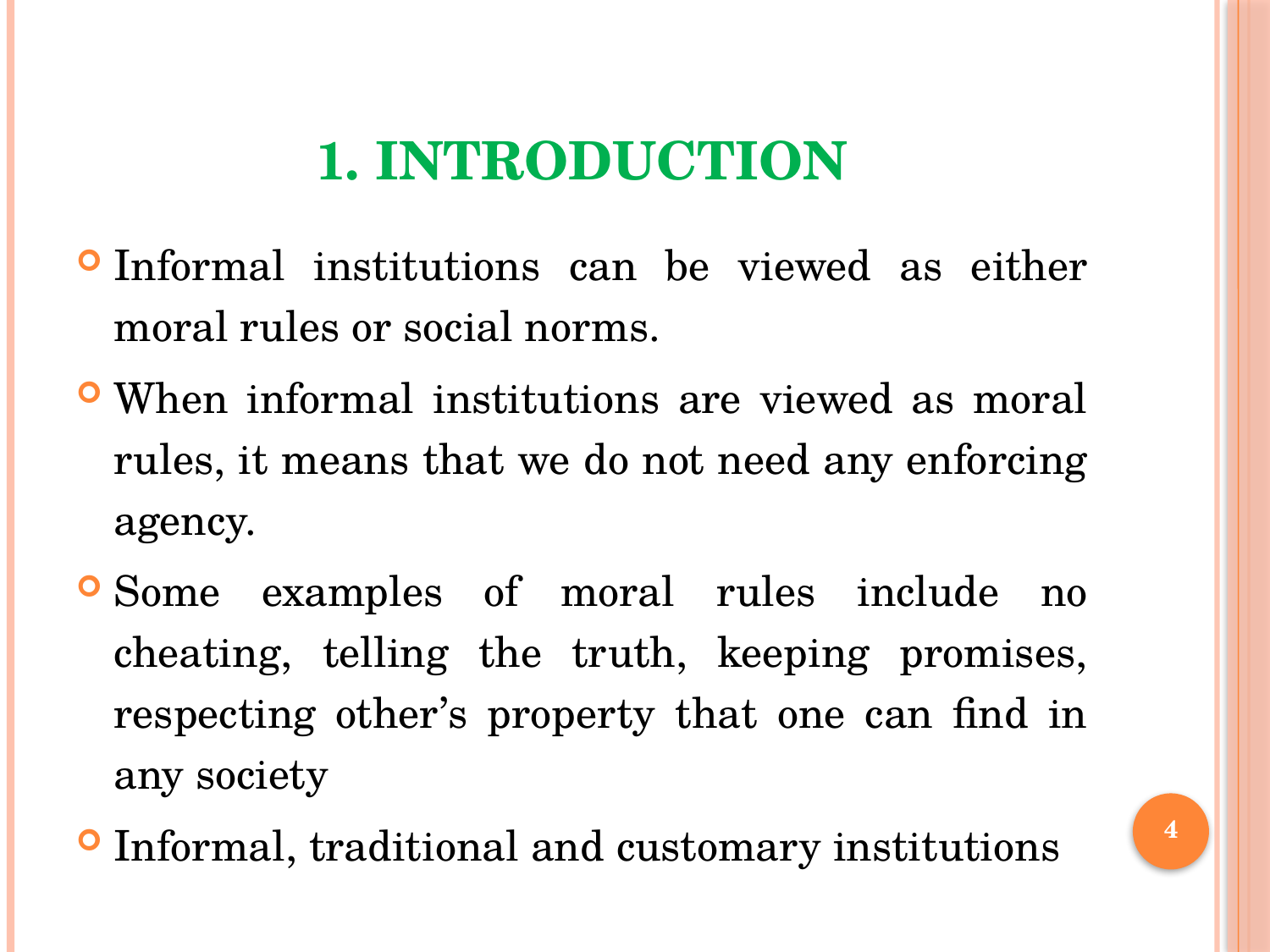

# 1. INTRODUCTION
Informal institutions can be viewed as either moral rules or social norms.
When informal institutions are viewed as moral rules, it means that we do not need any enforcing agency.
Some examples of moral rules include no cheating, telling the truth, keeping promises, respecting other’s property that one can find in any society
Informal, traditional and customary institutions
4